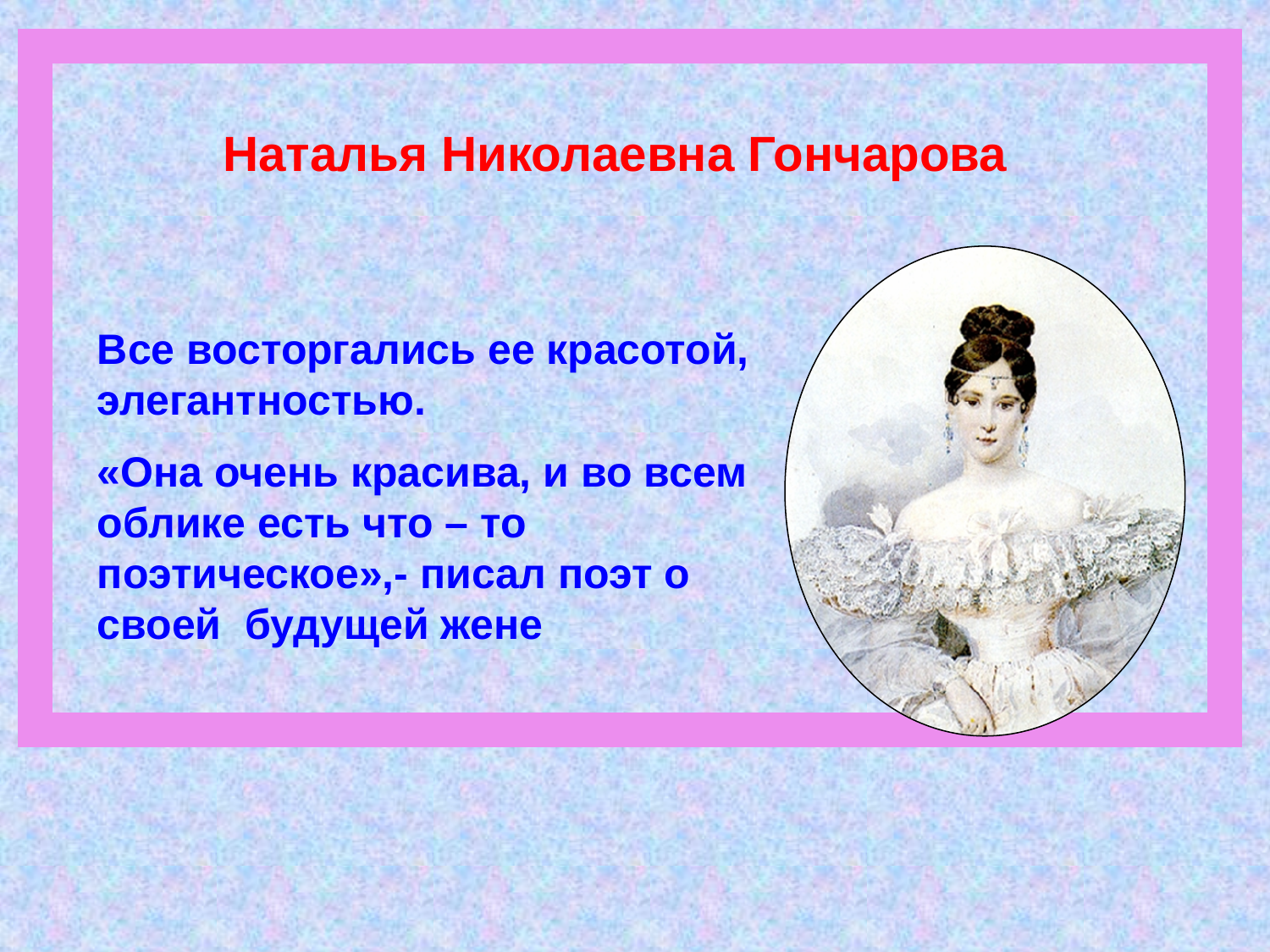

Наталья Николаевна Гончарова

Все восторгались ее красотой, элегантностью.
«Она очень красива, и во всем облике есть что – то поэтическое»,- писал поэт о своей  будущей жене